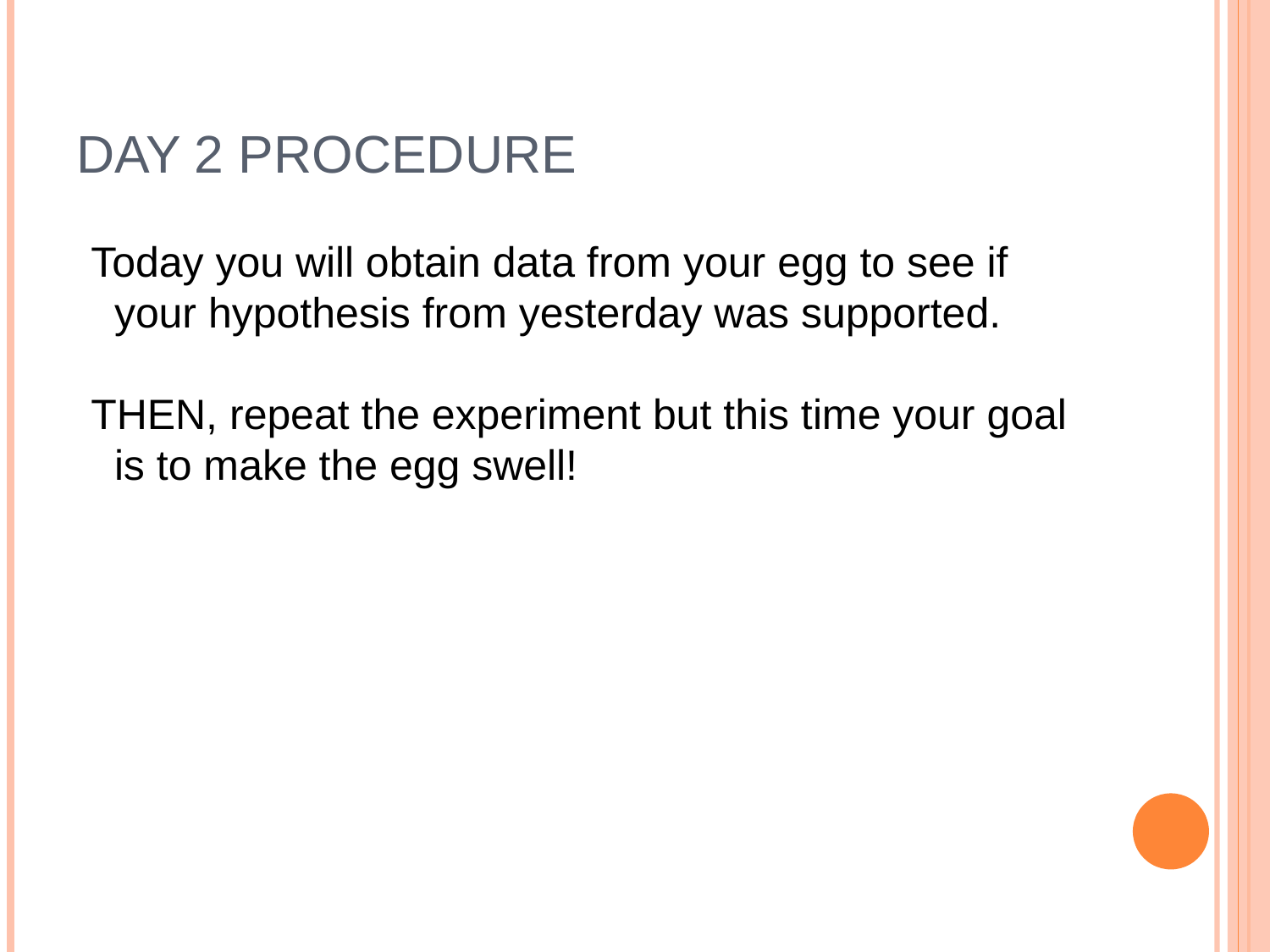

# Day 2 Procedure
Today you will obtain data from your egg to see if your hypothesis from yesterday was supported.

THEN, repeat the experiment but this time your goal is to make the egg swell!